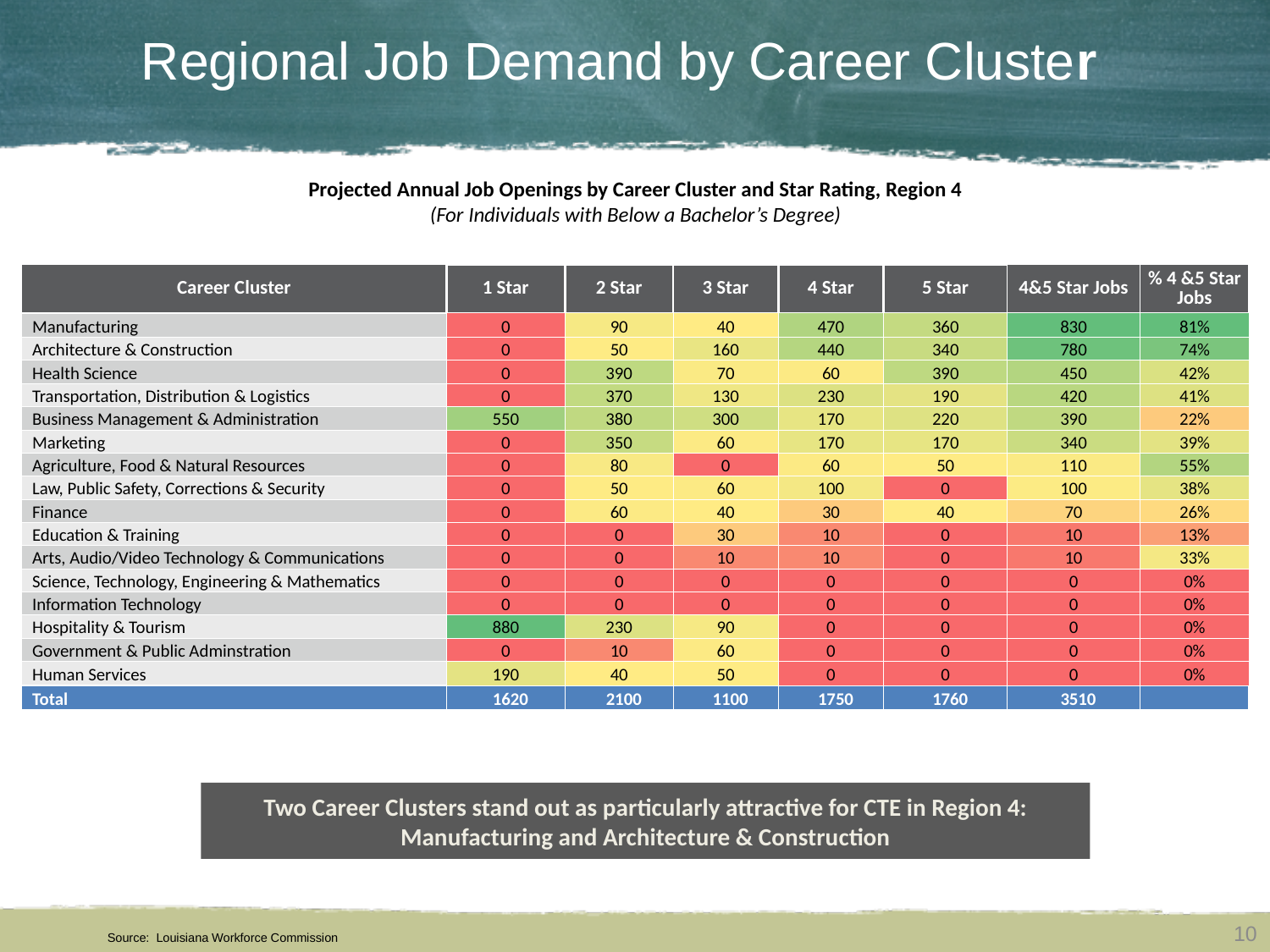

Regional Job Demand by Career Cluster
Projected Annual Job Openings by Career Cluster and Star Rating, Region 4
(For Individuals with Below a Bachelor’s Degree)
| Career Cluster | 1 Star | 2 Star | 3 Star | 4 Star | 5 Star | 4&5 Star Jobs | % 4 &5 Star Jobs |
| --- | --- | --- | --- | --- | --- | --- | --- |
| Manufacturing | 0 | 90 | 40 | 470 | 360 | 830 | 81% |
| Architecture & Construction | 0 | 50 | 160 | 440 | 340 | 780 | 74% |
| Health Science | 0 | 390 | 70 | 60 | 390 | 450 | 42% |
| Transportation, Distribution & Logistics | 0 | 370 | 130 | 230 | 190 | 420 | 41% |
| Business Management & Administration | 550 | 380 | 300 | 170 | 220 | 390 | 22% |
| Marketing | 0 | 350 | 60 | 170 | 170 | 340 | 39% |
| Agriculture, Food & Natural Resources | 0 | 80 | 0 | 60 | 50 | 110 | 55% |
| Law, Public Safety, Corrections & Security | 0 | 50 | 60 | 100 | 0 | 100 | 38% |
| Finance | 0 | 60 | 40 | 30 | 40 | 70 | 26% |
| Education & Training | 0 | 0 | 30 | 10 | 0 | 10 | 13% |
| Arts, Audio/Video Technology & Communications | 0 | 0 | 10 | 10 | 0 | 10 | 33% |
| Science, Technology, Engineering & Mathematics | 0 | 0 | 0 | 0 | 0 | 0 | 0% |
| Information Technology | 0 | 0 | 0 | 0 | 0 | 0 | 0% |
| Hospitality & Tourism | 880 | 230 | 90 | 0 | 0 | 0 | 0% |
| Government & Public Adminstration | 0 | 10 | 60 | 0 | 0 | 0 | 0% |
| Human Services | 190 | 40 | 50 | 0 | 0 | 0 | 0% |
| Total | 1620 | 2100 | 1100 | 1750 | 1760 | 3510 |  |
Two Career Clusters stand out as particularly attractive for CTE in Region 4: Manufacturing and Architecture & Construction
10
Source:  Louisiana Workforce Commission